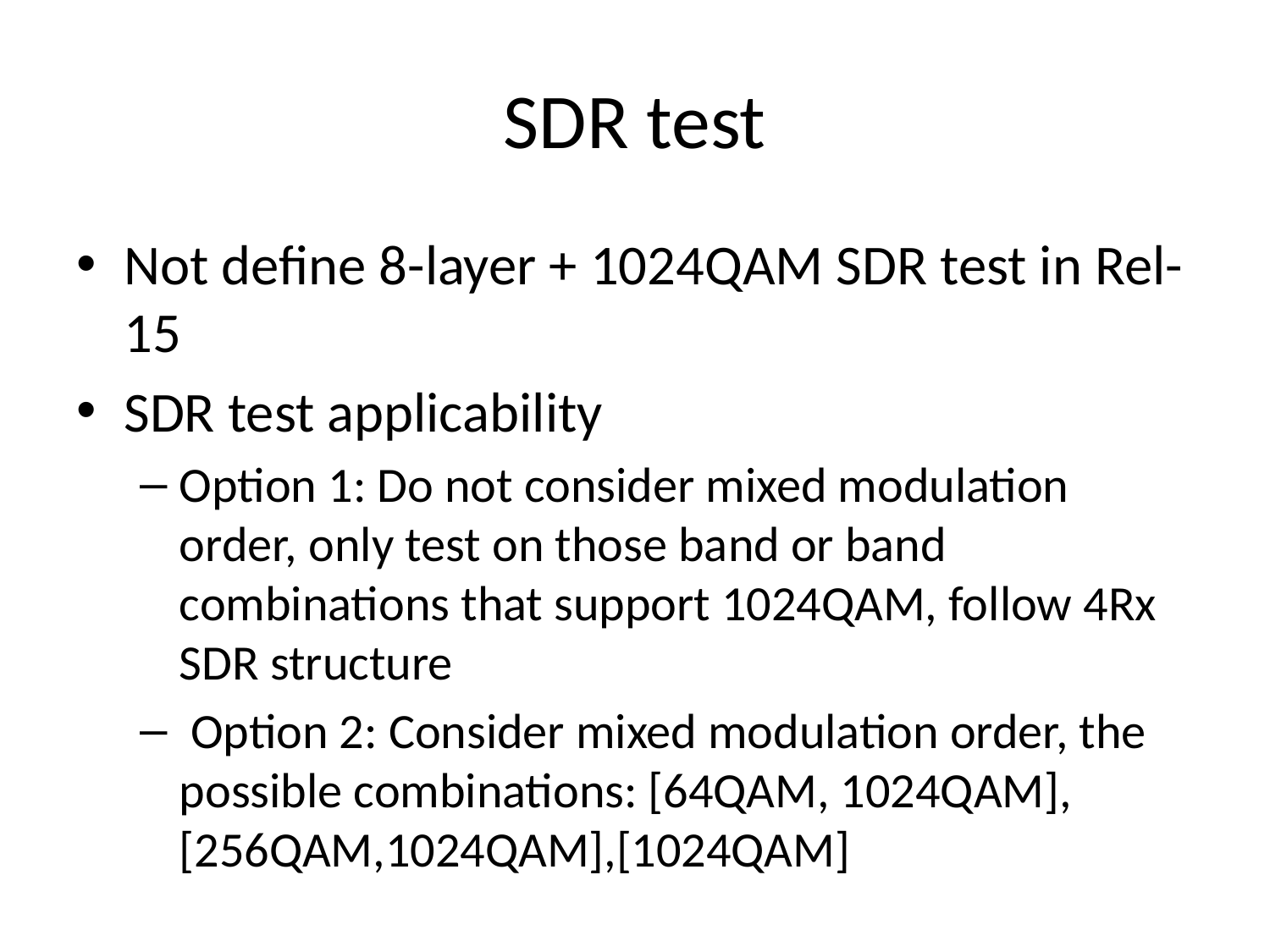

# SDR test
Not define 8-layer + 1024QAM SDR test in Rel-15
SDR test applicability
Option 1: Do not consider mixed modulation order, only test on those band or band combinations that support 1024QAM, follow 4Rx SDR structure
 Option 2: Consider mixed modulation order, the possible combinations: [64QAM, 1024QAM], [256QAM,1024QAM],[1024QAM]